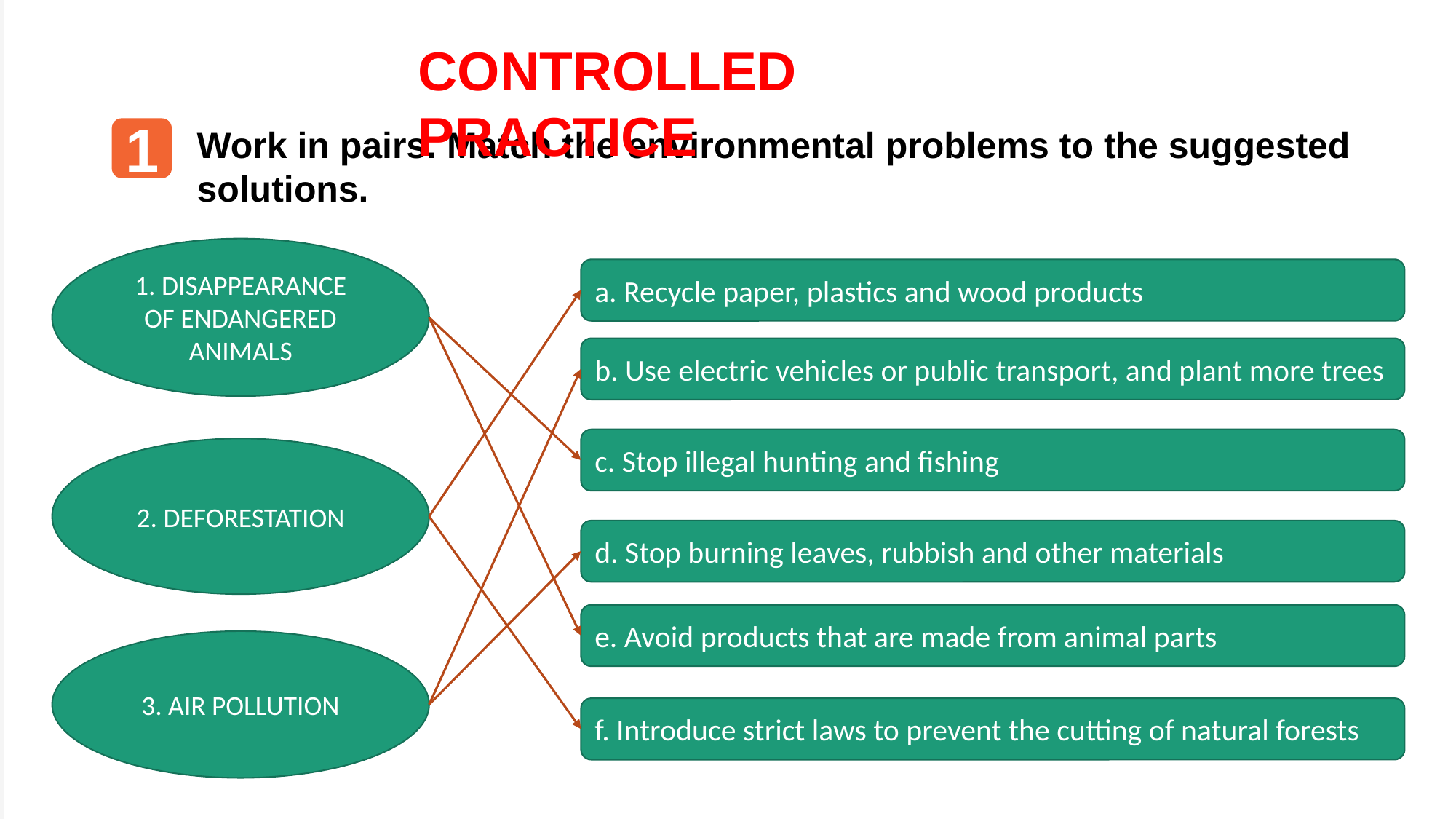

CONTROLLED PRACTICE
1
Work in pairs. Match the environmental problems to the suggested solutions.

1. DISAPPEARANCE OF ENDANGERED ANIMALS
a. Recycle paper, plastics and wood products
b. Use electric vehicles or public transport, and plant more trees
c. Stop illegal hunting and fishing
2. DEFORESTATION
d. Stop burning leaves, rubbish and other materials
e. Avoid products that are made from animal parts
3. AIR POLLUTION
f. Introduce strict laws to prevent the cutting of natural forests